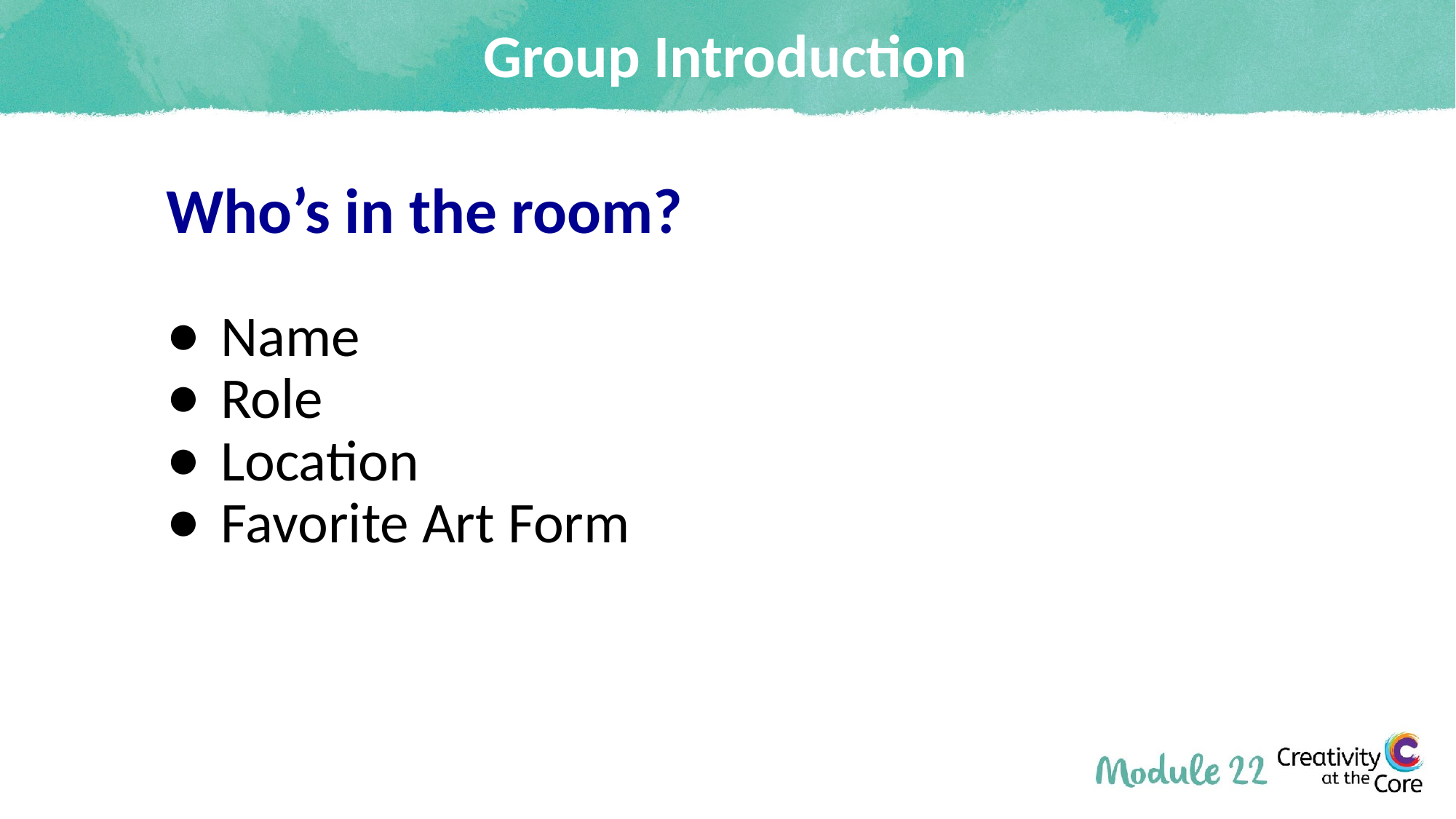

# Group Introduction
Who’s in the room?
Name
Role
Location
Favorite Art Form